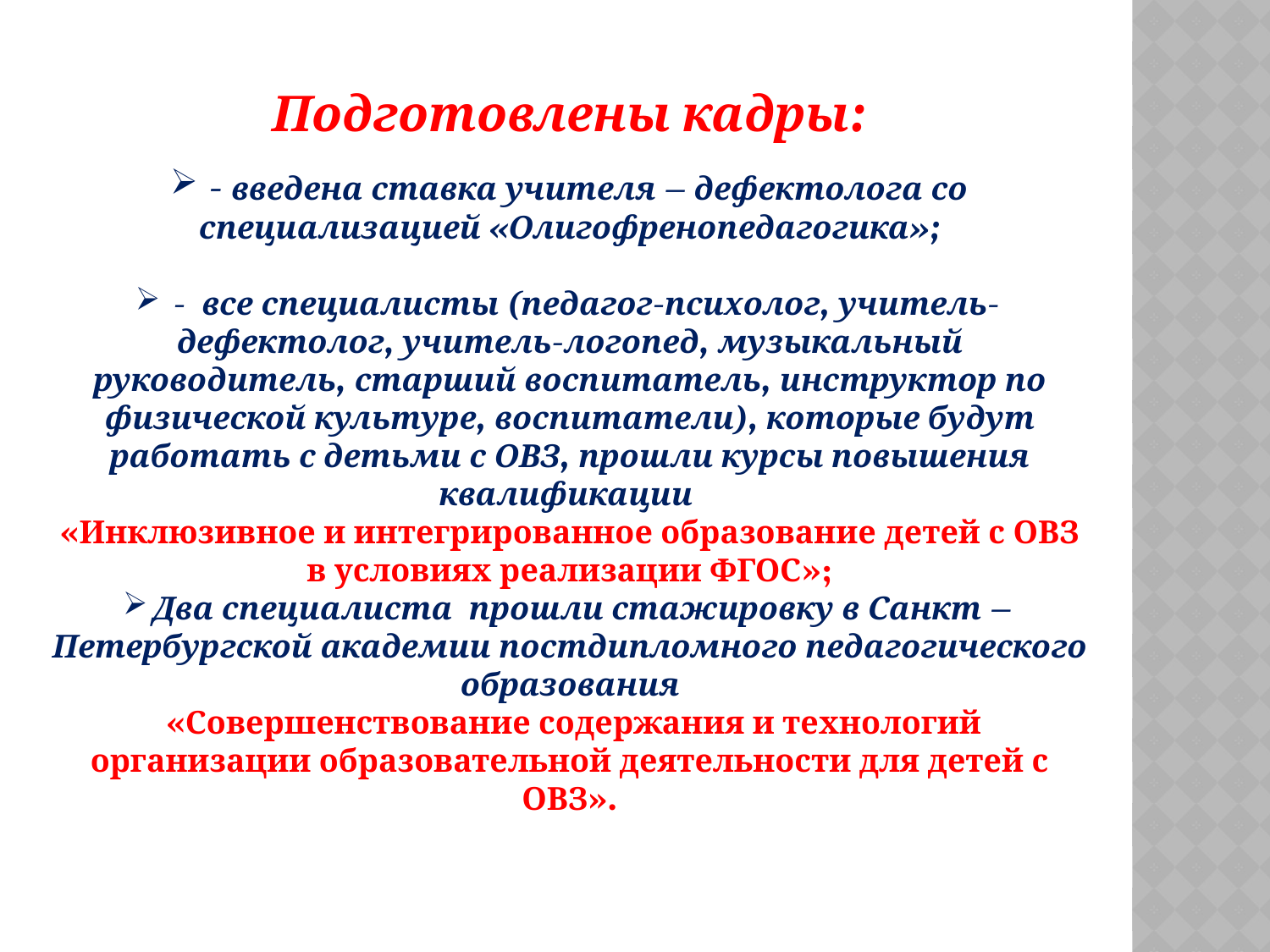

Подготовлены кадры:

 - введена ставка учителя – дефектолога со специализацией «Олигофренопедагогика»;

 -  все специалисты (педагог-психолог, учитель-дефектолог, учитель-логопед, музыкальный руководитель, старший воспитатель, инструктор по физической культуре, воспитатели), которые будут работать с детьми с ОВЗ, прошли курсы повышения квалификации
«Инклюзивное и интегрированное образование детей с ОВЗ в условиях реализации ФГОС»;
Два специалиста  прошли стажировку в Санкт –Петербургской академии постдипломного педагогического образования
 «Совершенствование содержания и технологий организации образовательной деятельности для детей с ОВЗ».